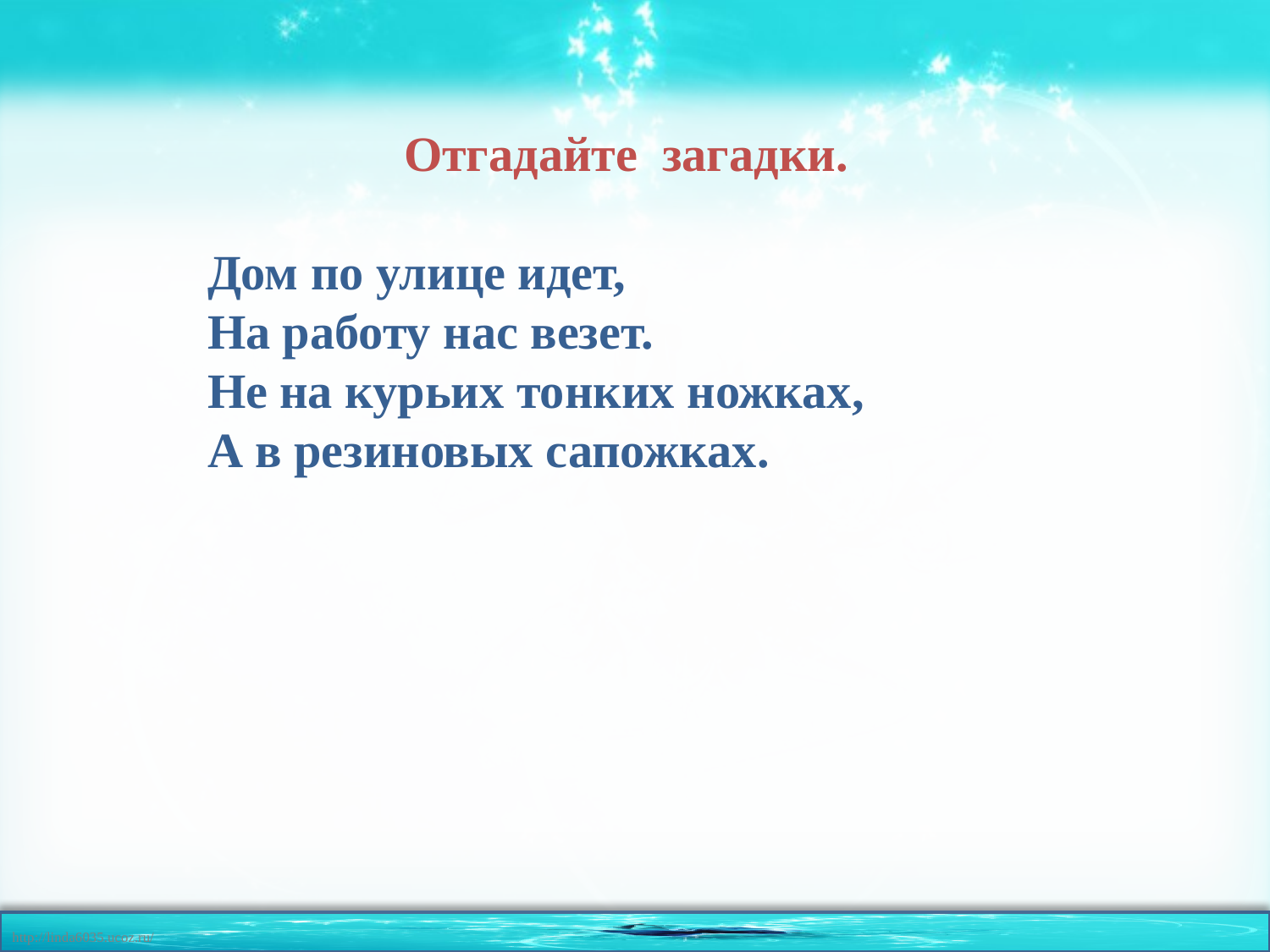

Отгадайте  загадки.

Дом по улице идет,
На работу нас везет.
Не на курьих тонких ножках,
А в резиновых сапожках.